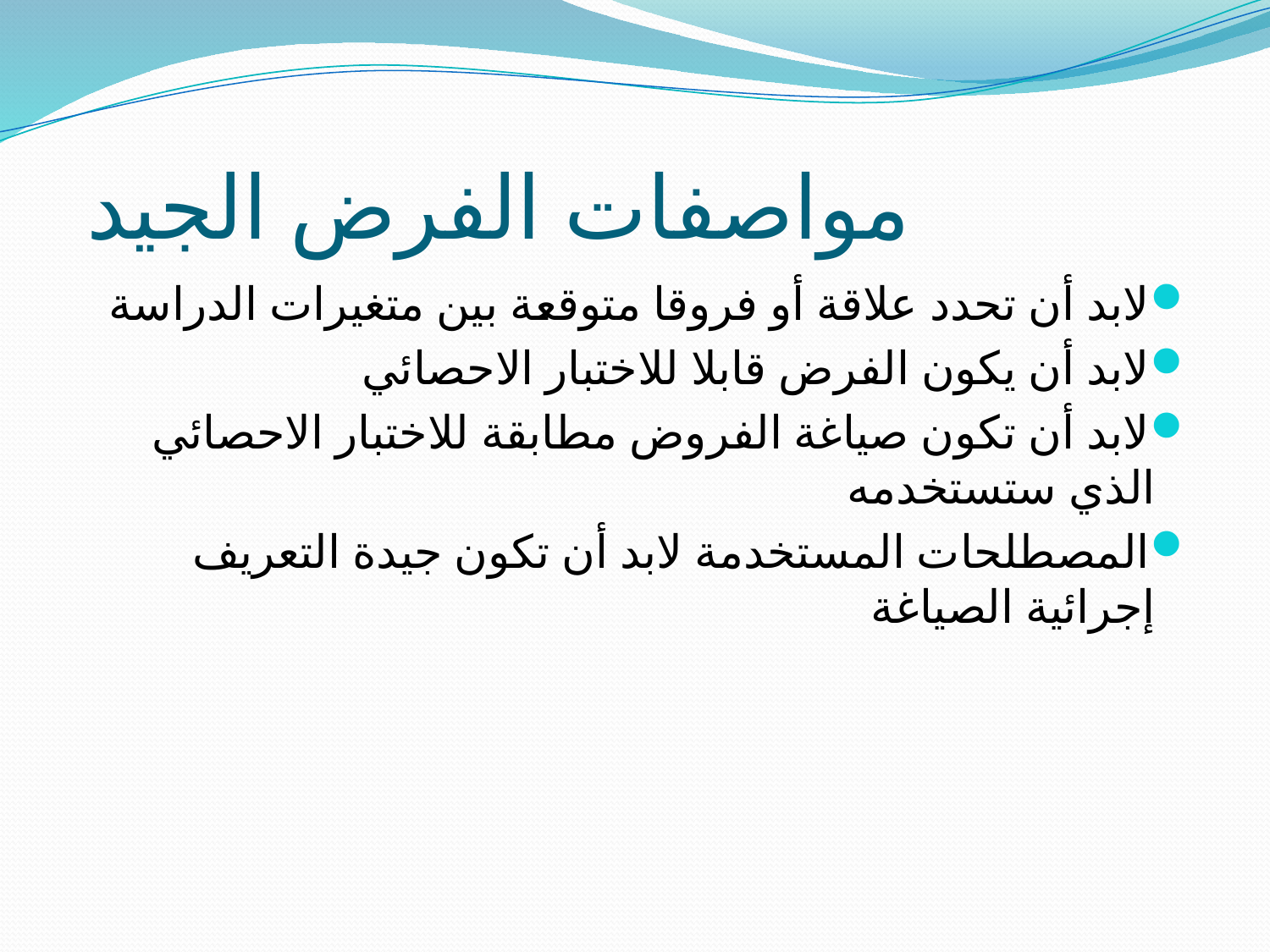

# مواصفات الفرض الجيد
لابد أن تحدد علاقة أو فروقا متوقعة بين متغيرات الدراسة
لابد أن يكون الفرض قابلا للاختبار الاحصائي
لابد أن تكون صياغة الفروض مطابقة للاختبار الاحصائي الذي ستستخدمه
المصطلحات المستخدمة لابد أن تكون جيدة التعريف إجرائية الصياغة